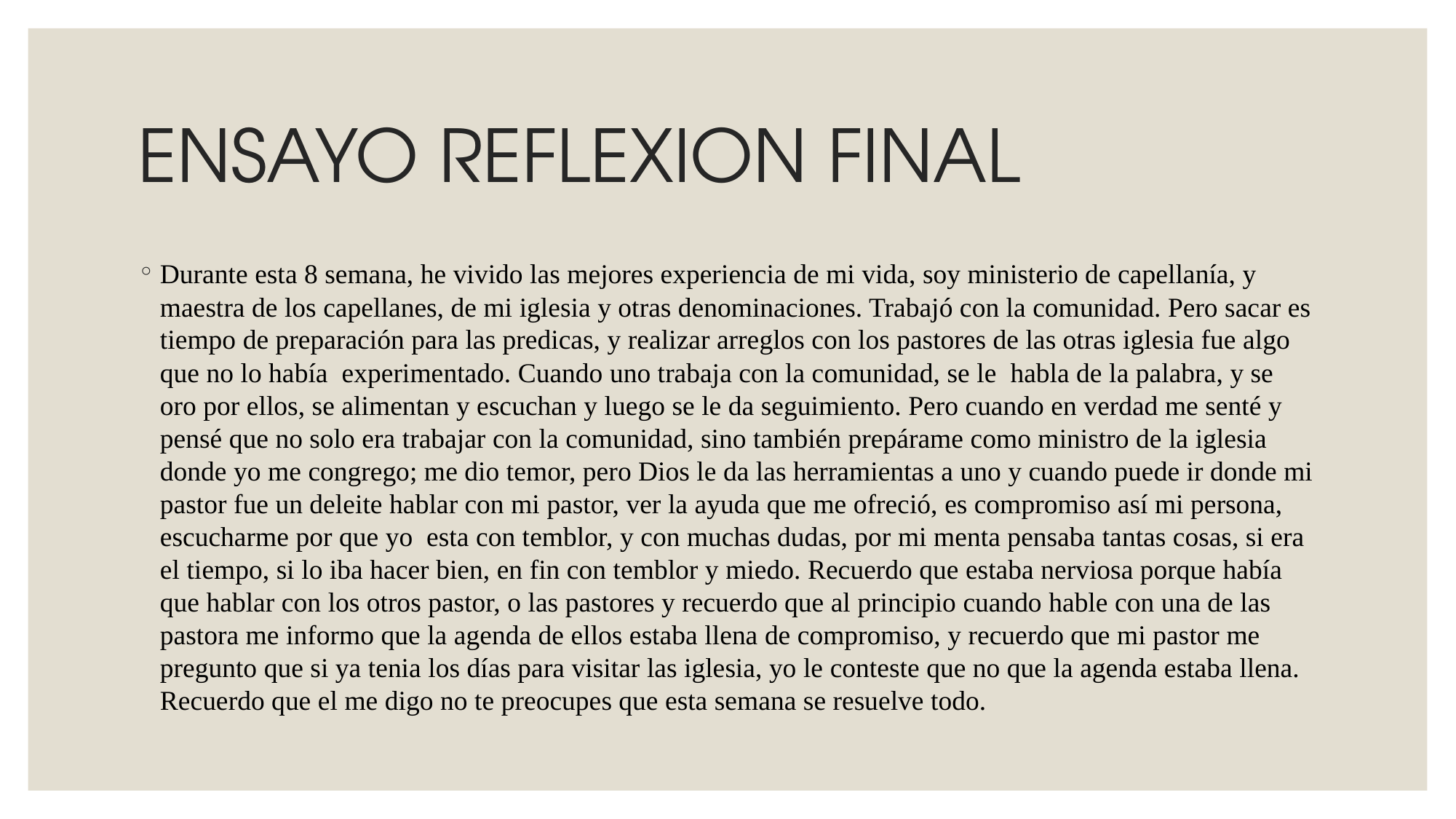

# ENSAYO REFLEXION FINAL
Durante esta 8 semana, he vivido las mejores experiencia de mi vida, soy ministerio de capellanía, y maestra de los capellanes, de mi iglesia y otras denominaciones. Trabajó con la comunidad. Pero sacar es tiempo de preparación para las predicas, y realizar arreglos con los pastores de las otras iglesia fue algo que no lo había  experimentado. Cuando uno trabaja con la comunidad, se le  habla de la palabra, y se oro por ellos, se alimentan y escuchan y luego se le da seguimiento. Pero cuando en verdad me senté y pensé que no solo era trabajar con la comunidad, sino también prepárame como ministro de la iglesia donde yo me congrego; me dio temor, pero Dios le da las herramientas a uno y cuando puede ir donde mi pastor fue un deleite hablar con mi pastor, ver la ayuda que me ofreció, es compromiso así mi persona, escucharme por que yo  esta con temblor, y con muchas dudas, por mi menta pensaba tantas cosas, si era el tiempo, si lo iba hacer bien, en fin con temblor y miedo. Recuerdo que estaba nerviosa porque había que hablar con los otros pastor, o las pastores y recuerdo que al principio cuando hable con una de las pastora me informo que la agenda de ellos estaba llena de compromiso, y recuerdo que mi pastor me pregunto que si ya tenia los días para visitar las iglesia, yo le conteste que no que la agenda estaba llena. Recuerdo que el me digo no te preocupes que esta semana se resuelve todo.